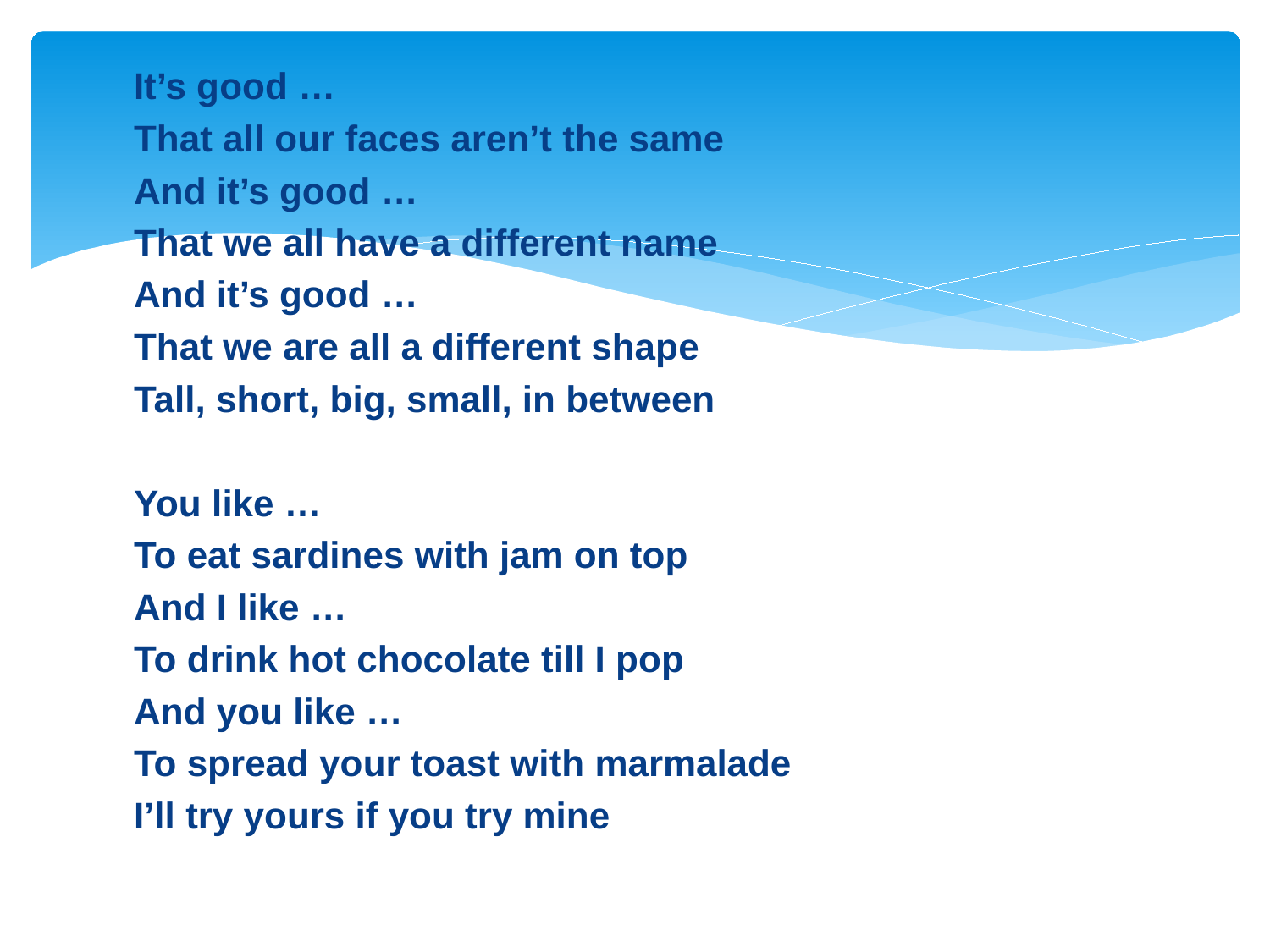

It’s good …
That all our faces aren’t the same
And it’s good …
That we all have a different name
And it’s good …
That we are all a different shape
Tall, short, big, small, in between

You like …
To eat sardines with jam on top
And I like …
To drink hot chocolate till I pop
And you like …
To spread your toast with marmalade
I’ll try yours if you try mine